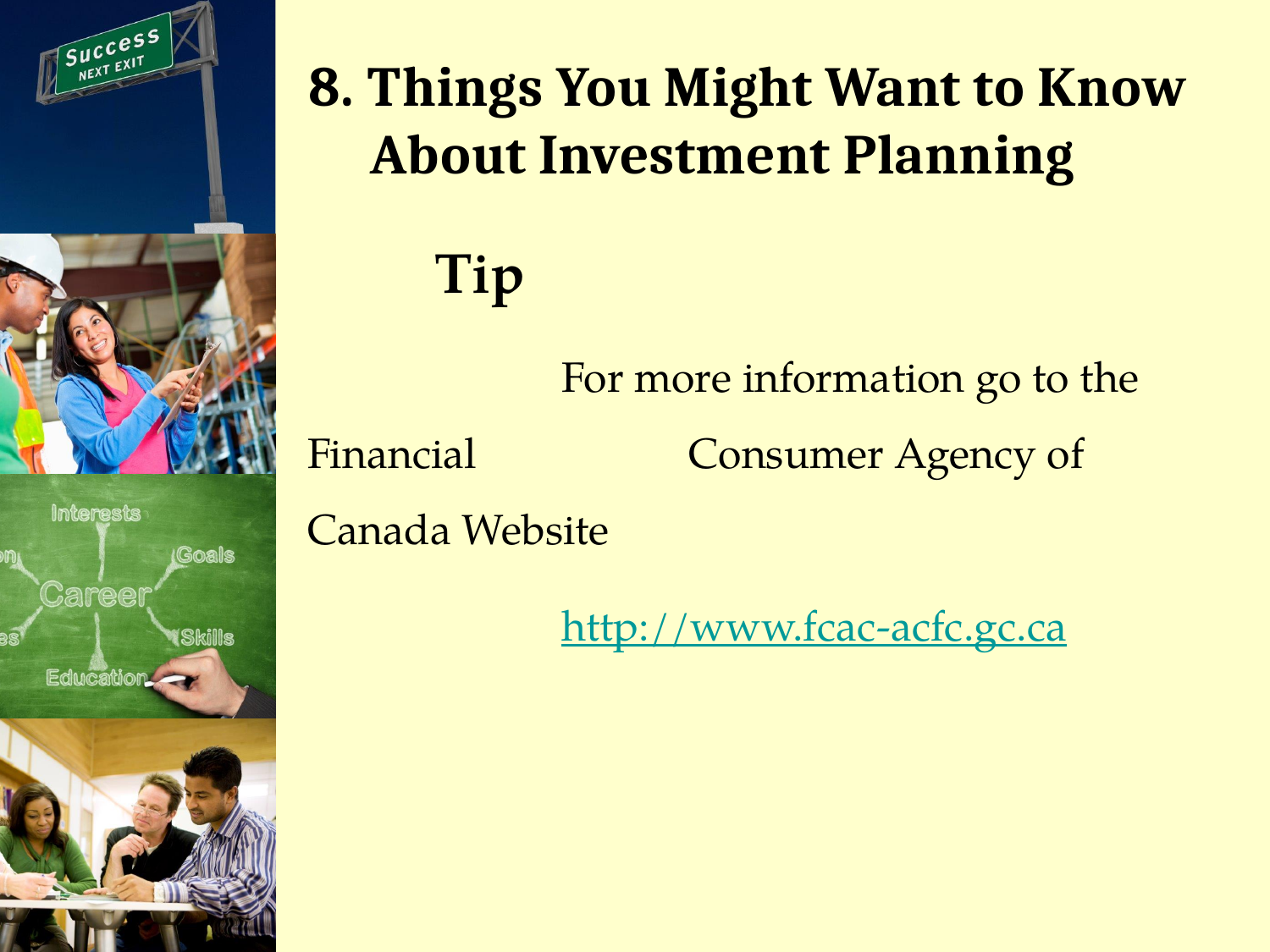

# 8. Things You Might Want to Know About Investment Planning
	Tip
		For more information go to the Financial 		Consumer Agency of Canada Website
		http://www.fcac-acfc.gc.ca